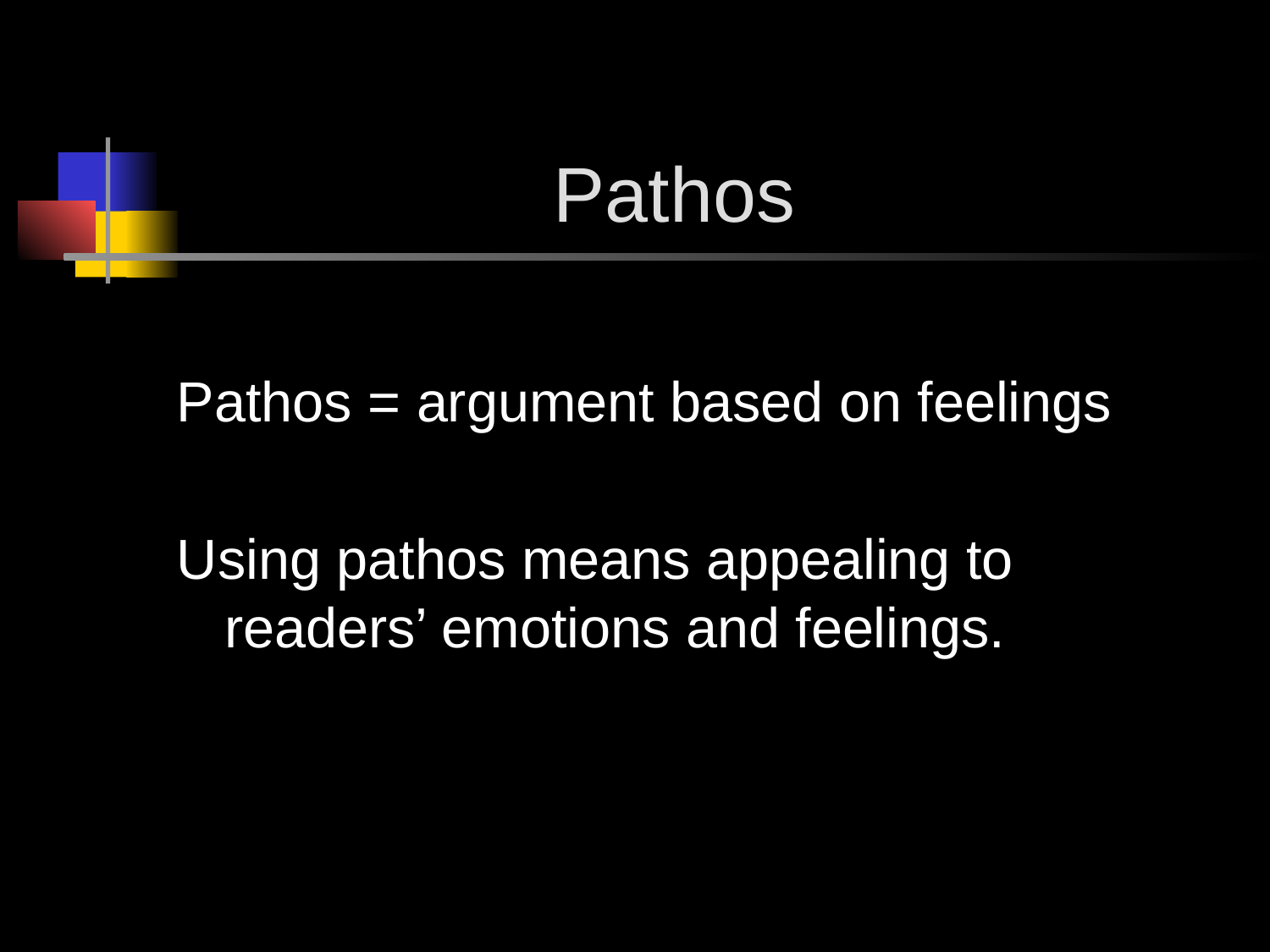

# Pathos

Pathos = argument based on feelings

Using pathos means appealing to readers’ emotions and feelings.